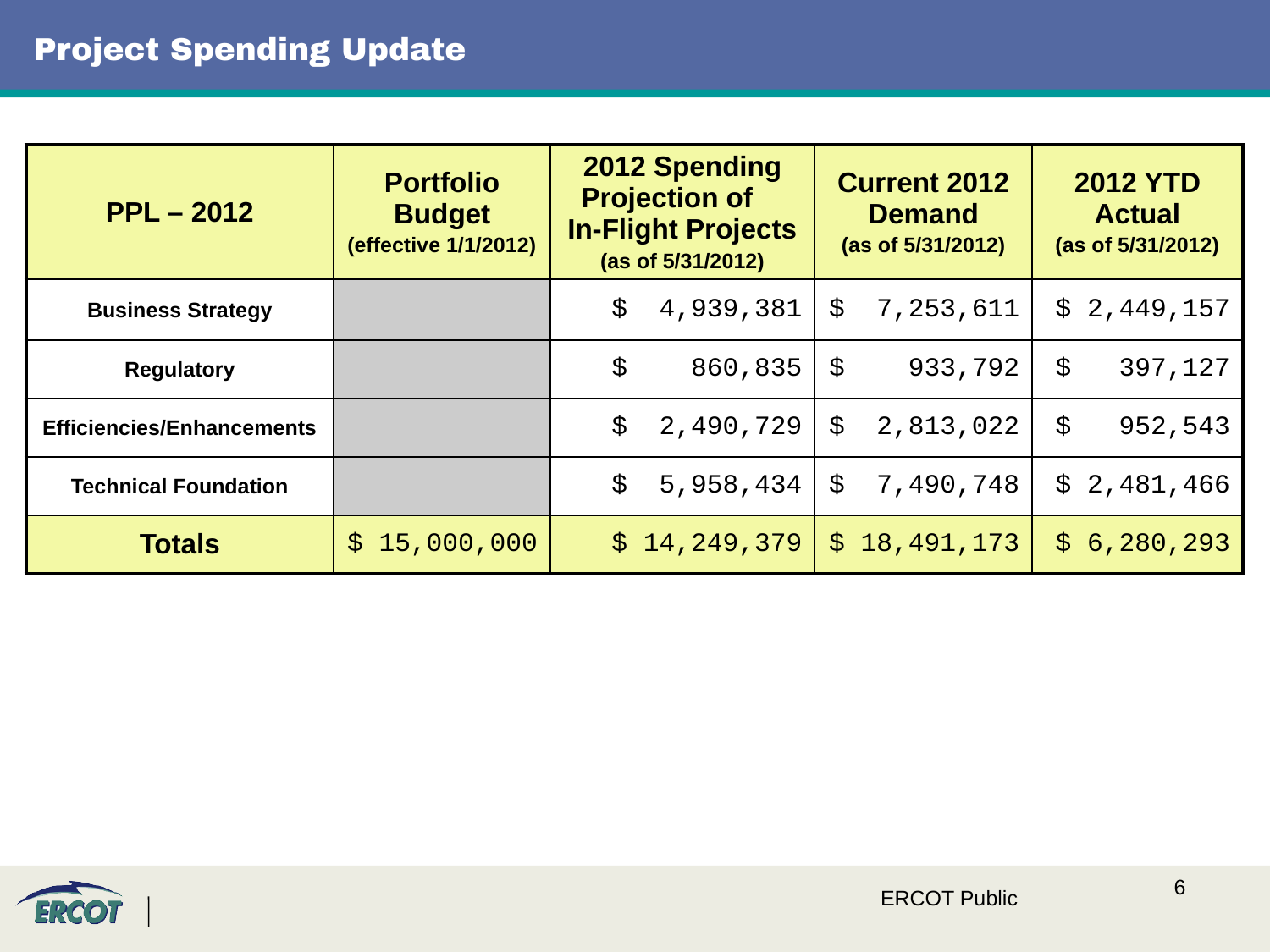

# Project Spending Update
| PPL – 2012 | Portfolio Budget (effective 1/1/2012) | 2012 Spending Projection of In-Flight Projects (as of 5/31/2012) | Current 2012 Demand (as of 5/31/2012) | 2012 YTD Actual (as of 5/31/2012) |
| --- | --- | --- | --- | --- |
| Business Strategy |  | $ 4,939,381 | $ 7,253,611 | $ 2,449,157 |
| Regulatory |  | $ 860,835 | $ 933,792 | $ 397,127 |
| Efficiencies/Enhancements |  | $ 2,490,729 | $ 2,813,022 | $ 952,543 |
| Technical Foundation |  | $ 5,958,434 | $ 7,490,748 | $ 2,481,466 |
| Totals | $ 15,000,000 | $ 14,249,379 | $ 18,491,173 | $ 6,280,293 |
ERCOT Public